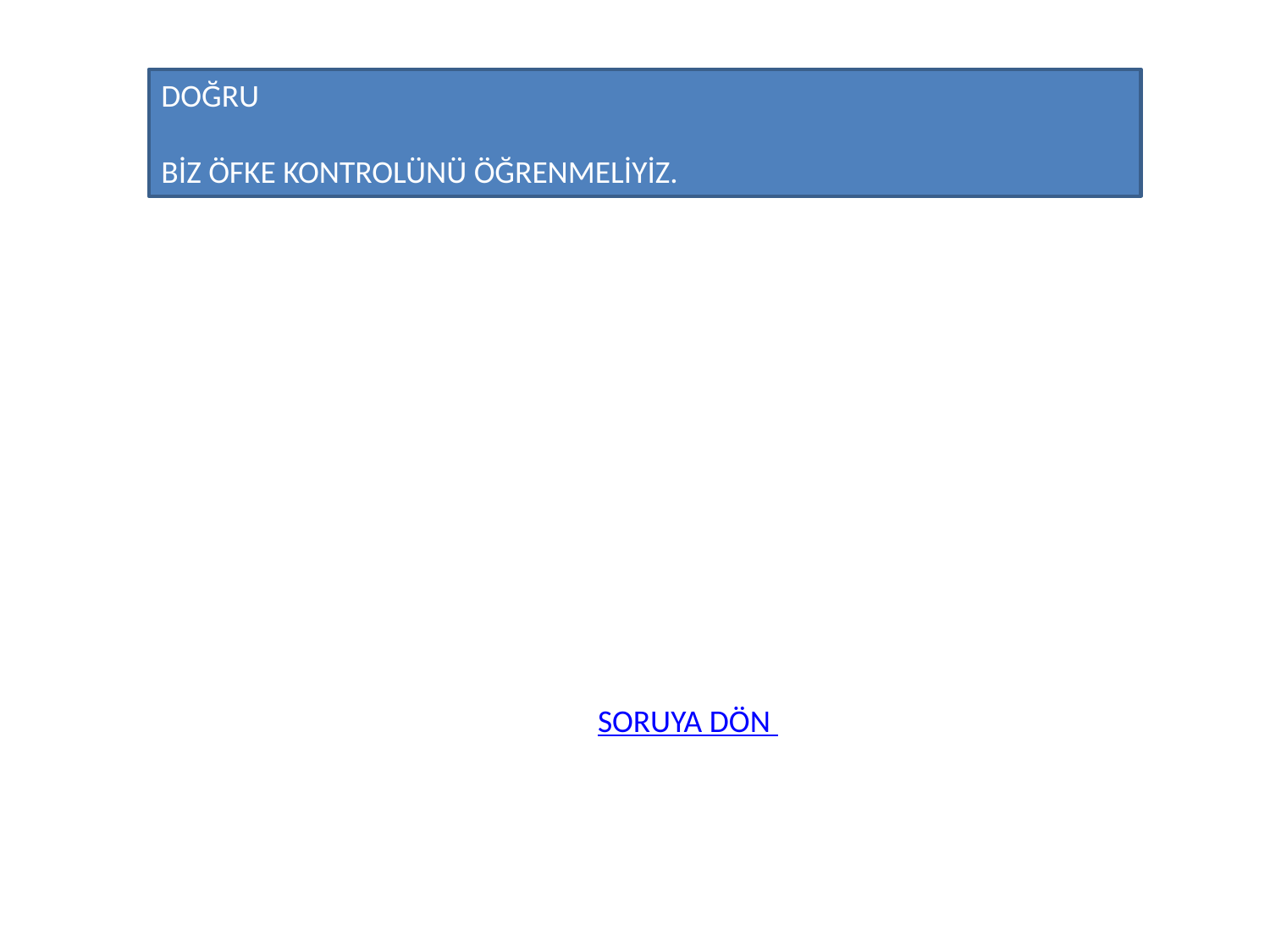

DOĞRU

BİZ ÖFKE KONTROLÜNÜ ÖĞRENMELİYİZ.
SORUYA DÖN